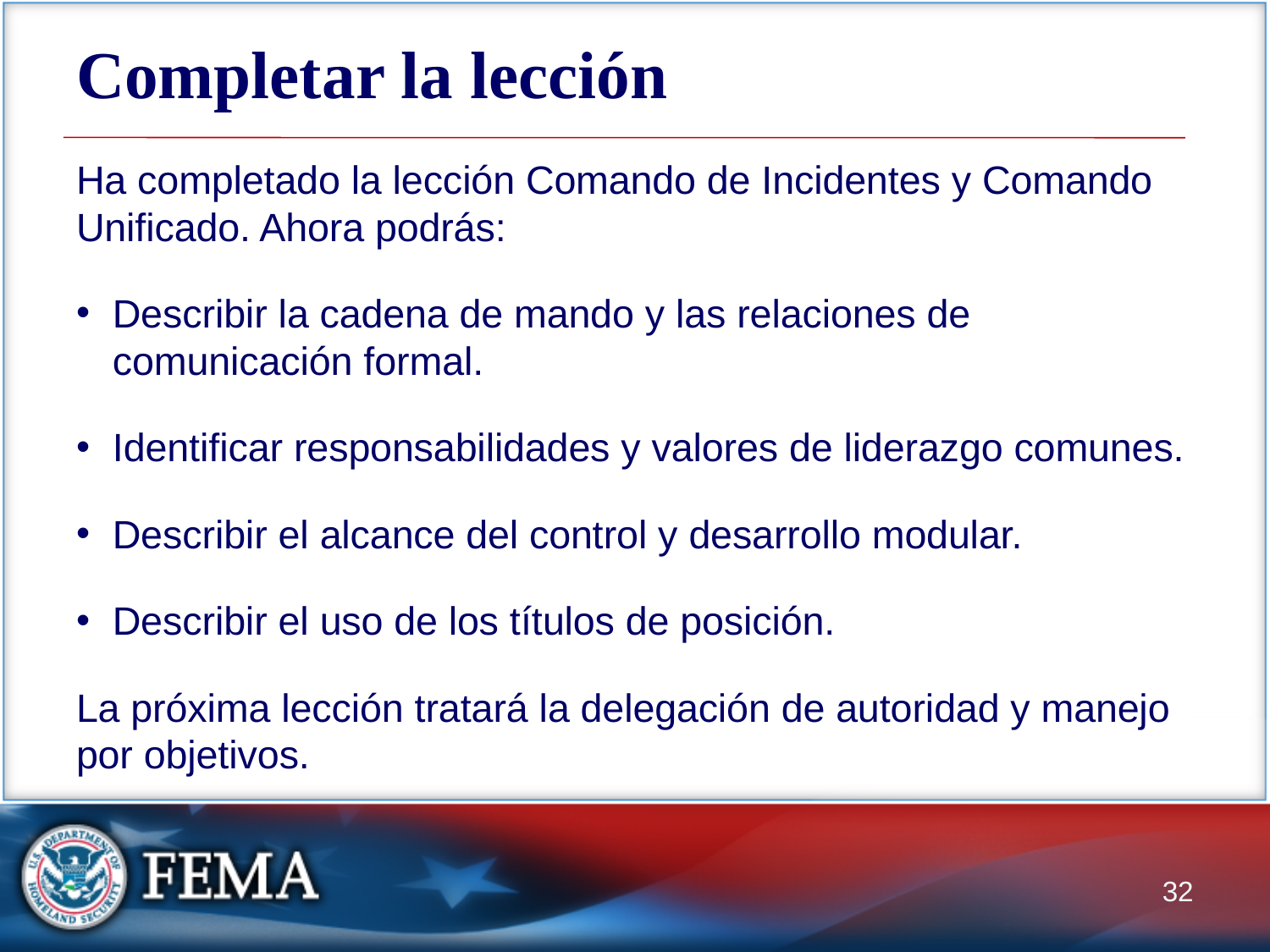

# Completar la lección
Ha completado la lección Comando de Incidentes y Comando Unificado. Ahora podrás:
Describir la cadena de mando y las relaciones de comunicación formal.
Identificar responsabilidades y valores de liderazgo comunes.
Describir el alcance del control y desarrollo modular.
Describir el uso de los títulos de posición.
La próxima lección tratará la delegación de autoridad y manejo por objetivos.
32